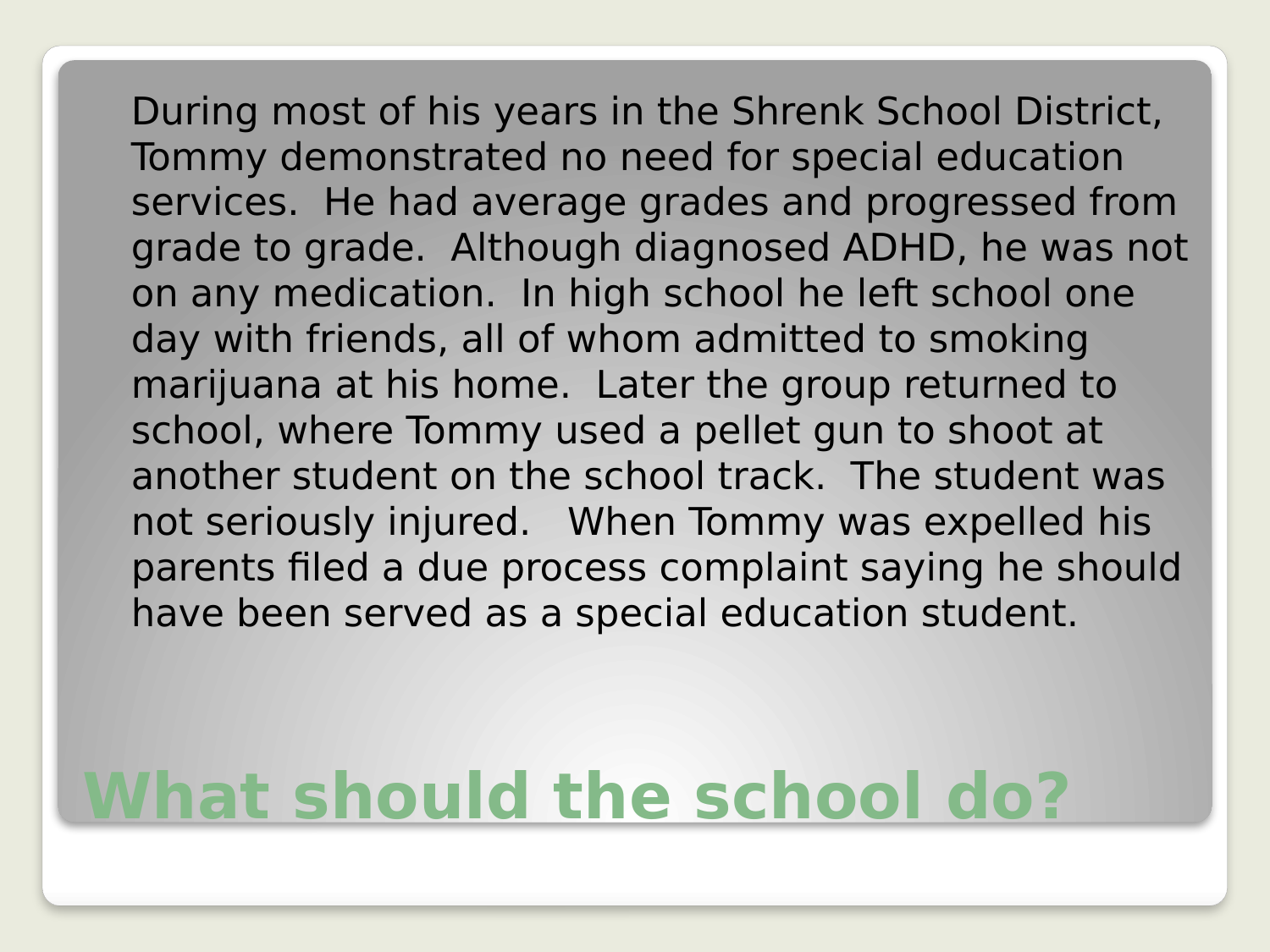

During most of his years in the Shrenk School District, Tommy demonstrated no need for special education services.  He had average grades and progressed from grade to grade.  Although diagnosed ADHD, he was not on any medication.  In high school he left school one day with friends, all of whom admitted to smoking marijuana at his home.  Later the group returned to school, where Tommy used a pellet gun to shoot at another student on the school track.  The student was not seriously injured.   When Tommy was expelled his parents filed a due process complaint saying he should have been served as a special education student.
# What should the school do?